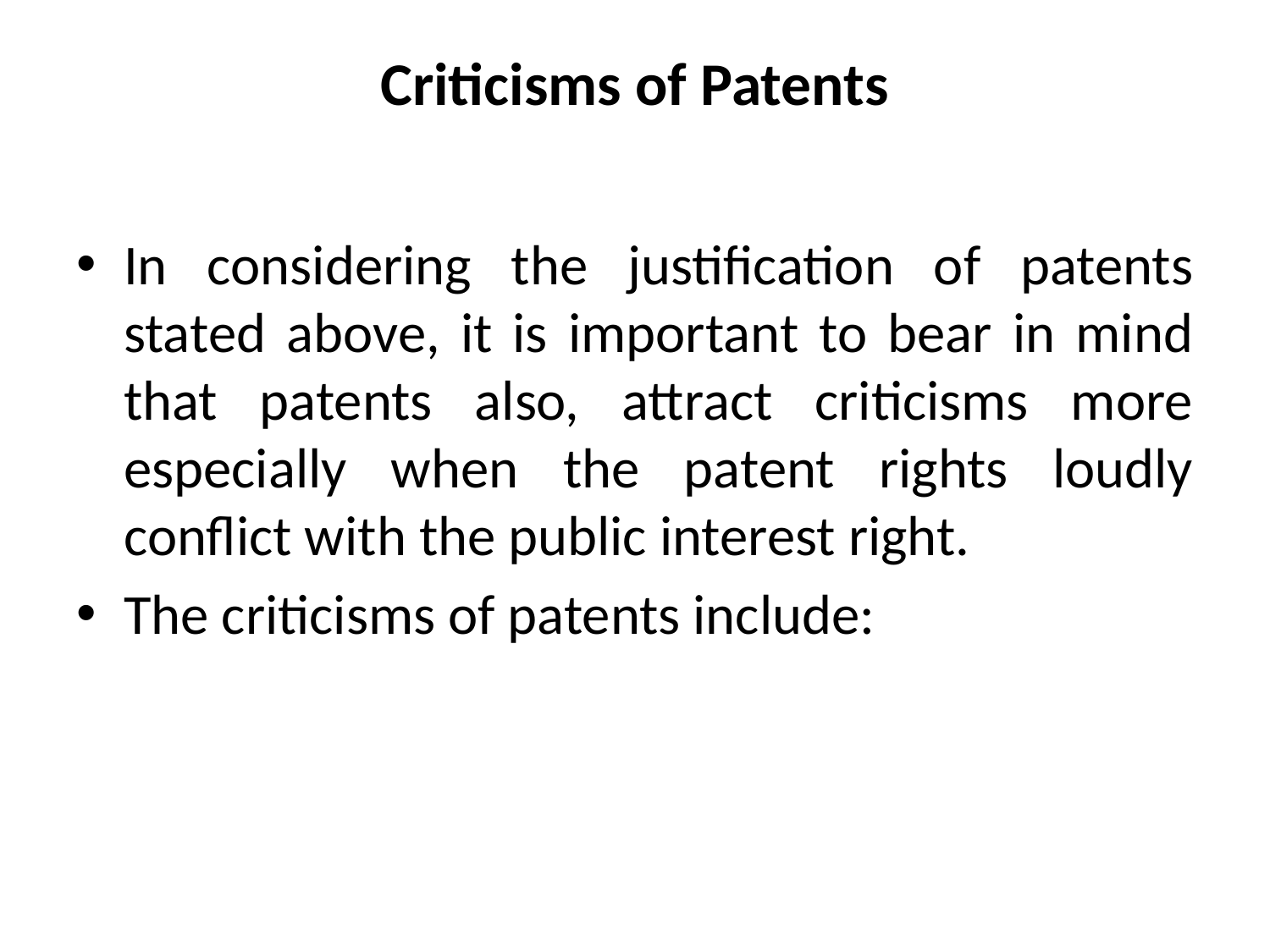

# Criticisms of Patents
In considering the justification of patents stated above, it is important to bear in mind that patents also, attract criticisms more especially when the patent rights loudly conflict with the public interest right.
The criticisms of patents include: